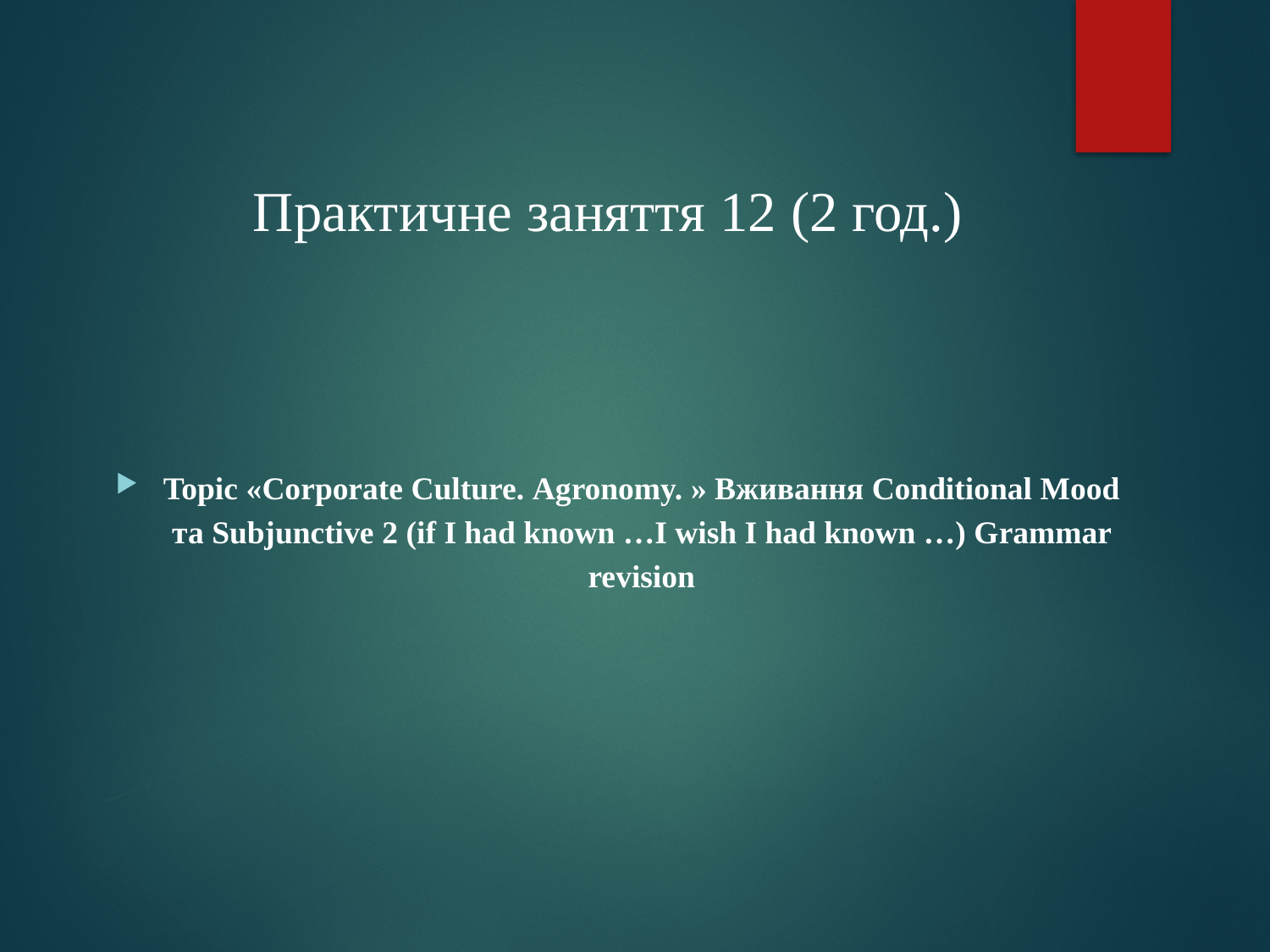

# Практичне заняття 12 (2 год.)
Topic «Corporate Culture. Agronomy. » Вживання Conditional Mood та Subjunctive 2 (if I had known …I wish I had known …) Grammar revision